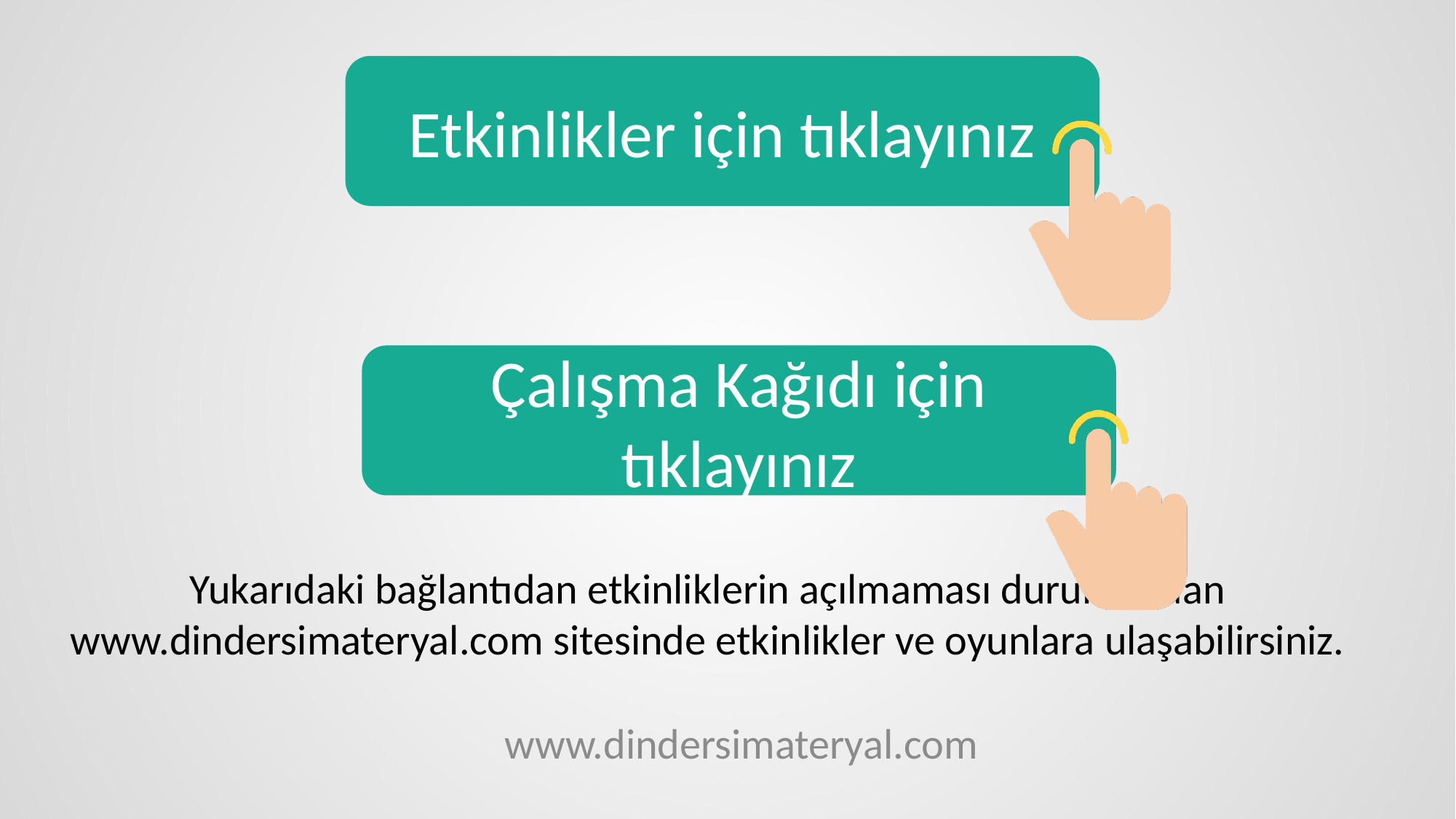

Etkinlikler için tıklayınız

Çalışma Kağıdı için tıklayınız

Yukarıdaki bağlantıdan etkinliklerin açılmaması durumundan www.dindersimateryal.com sitesinde etkinlikler ve oyunlara ulaşabilirsiniz.
www.dindersimateryal.com